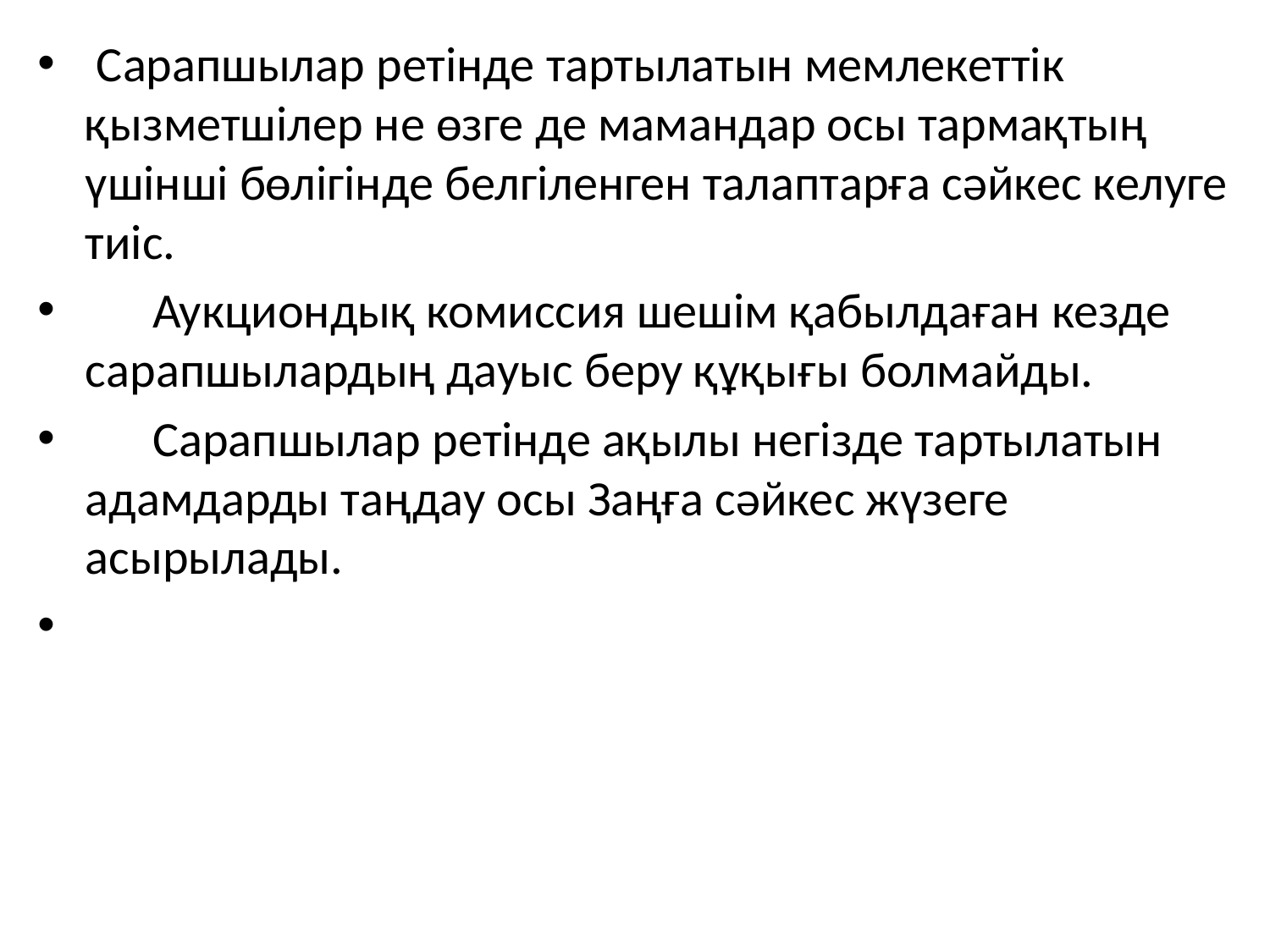

Сарапшылар ретінде тартылатын мемлекеттік қызметшілер не өзге де мамандар осы тармақтың үшінші бөлігінде белгіленген талаптарға сәйкес келуге тиіс.
      Аукциондық комиссия шешім қабылдаған кезде сарапшылардың дауыс беру құқығы болмайды.
      Сарапшылар ретінде ақылы негізде тартылатын адамдарды таңдау осы Заңға сәйкес жүзеге асырылады.